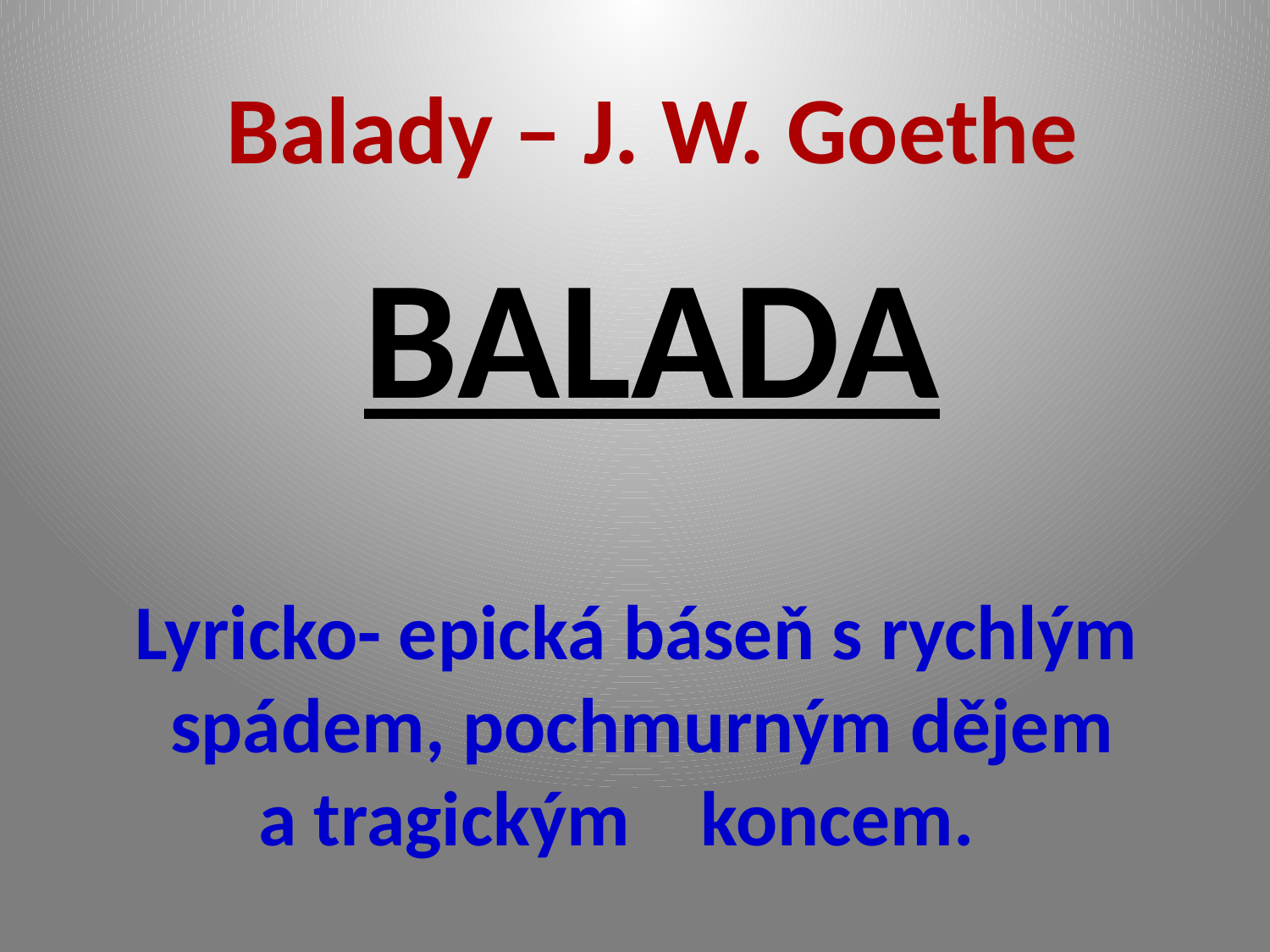

# Balady – J. W. Goethe
                    BALADA

     Lyricko- epická báseň s rychlým
       spádem, pochmurným dějem
            a tragickým    koncem.